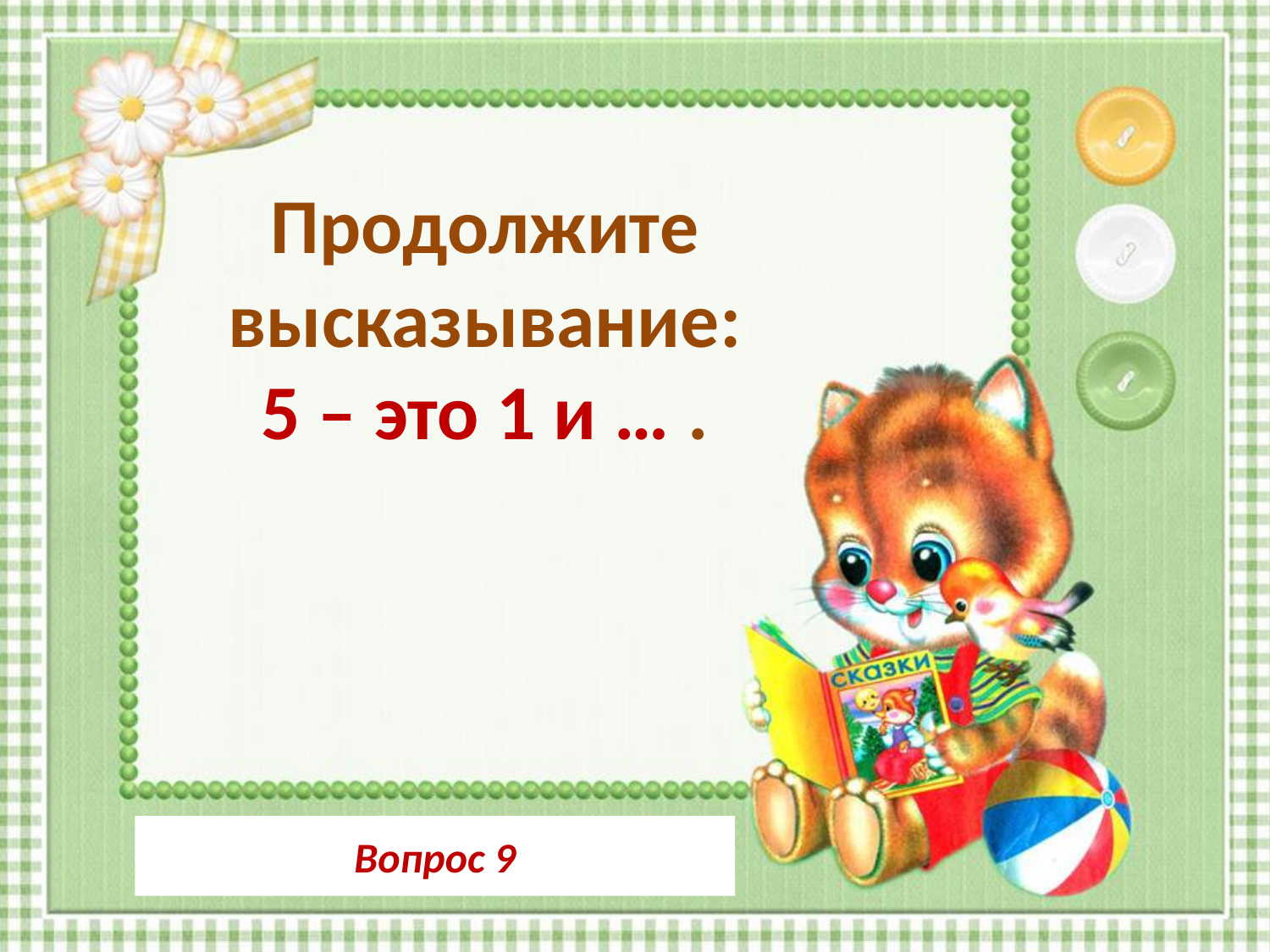

Продолжите высказывание:
5 – это 1 и … .
Вопрос 9